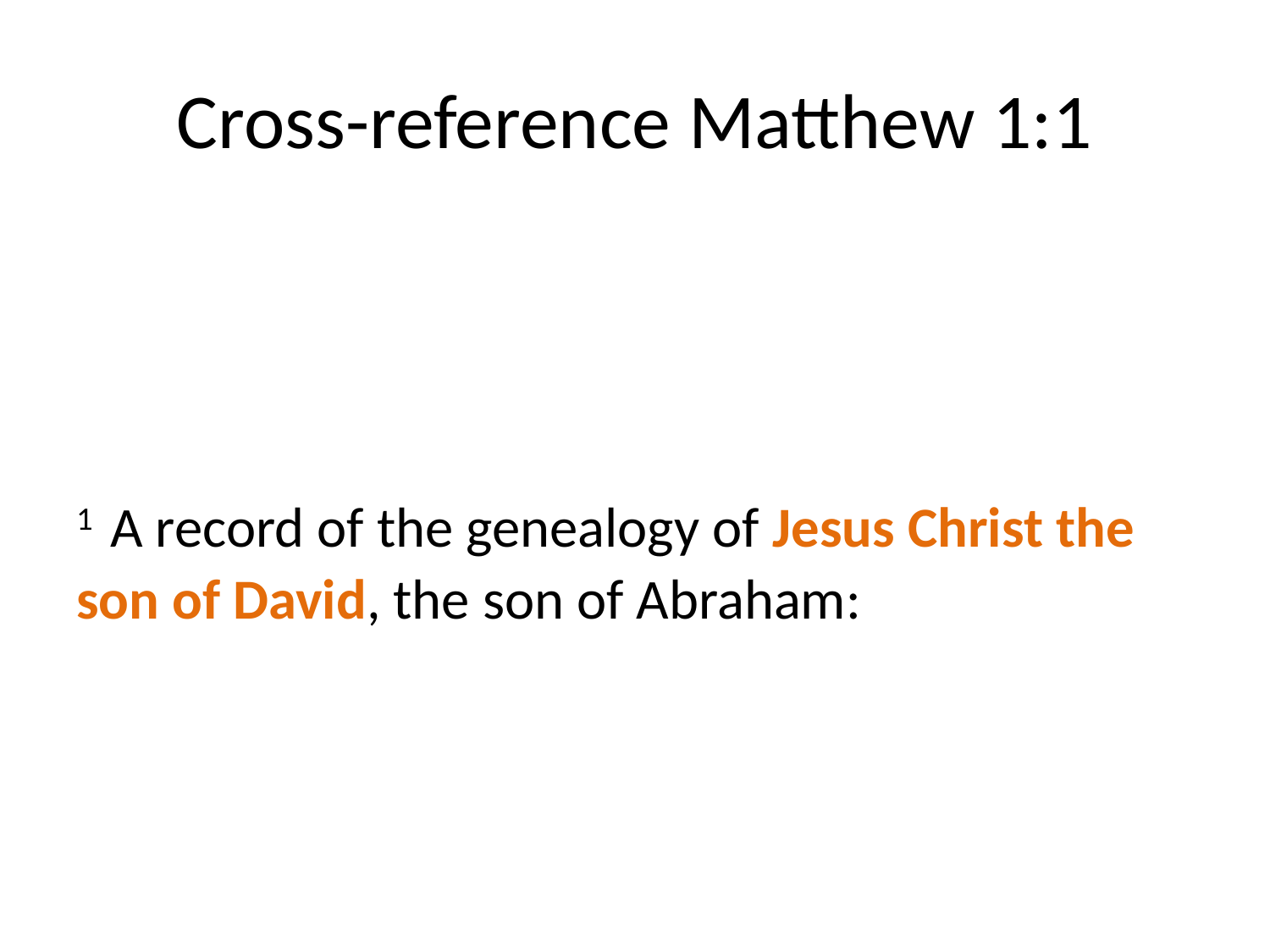

# Cross-reference Matthew 1:1

1 A record of the genealogy of Jesus Christ the son of David, the son of Abraham: